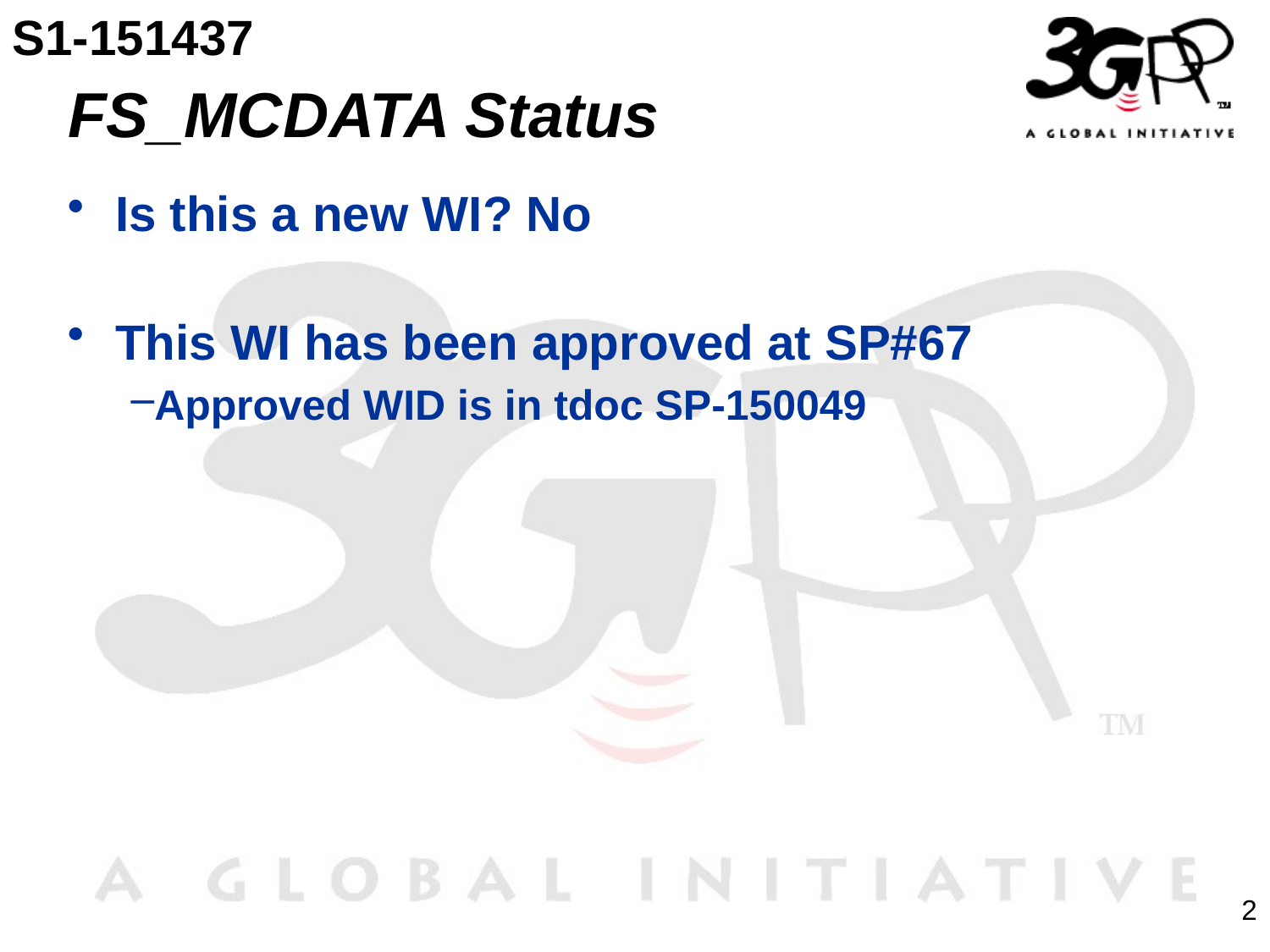

S1-151437
# FS_MCDATA Status
Is this a new WI? No

This WI has been approved at SP#67
Approved WID is in tdoc SP-150049
2